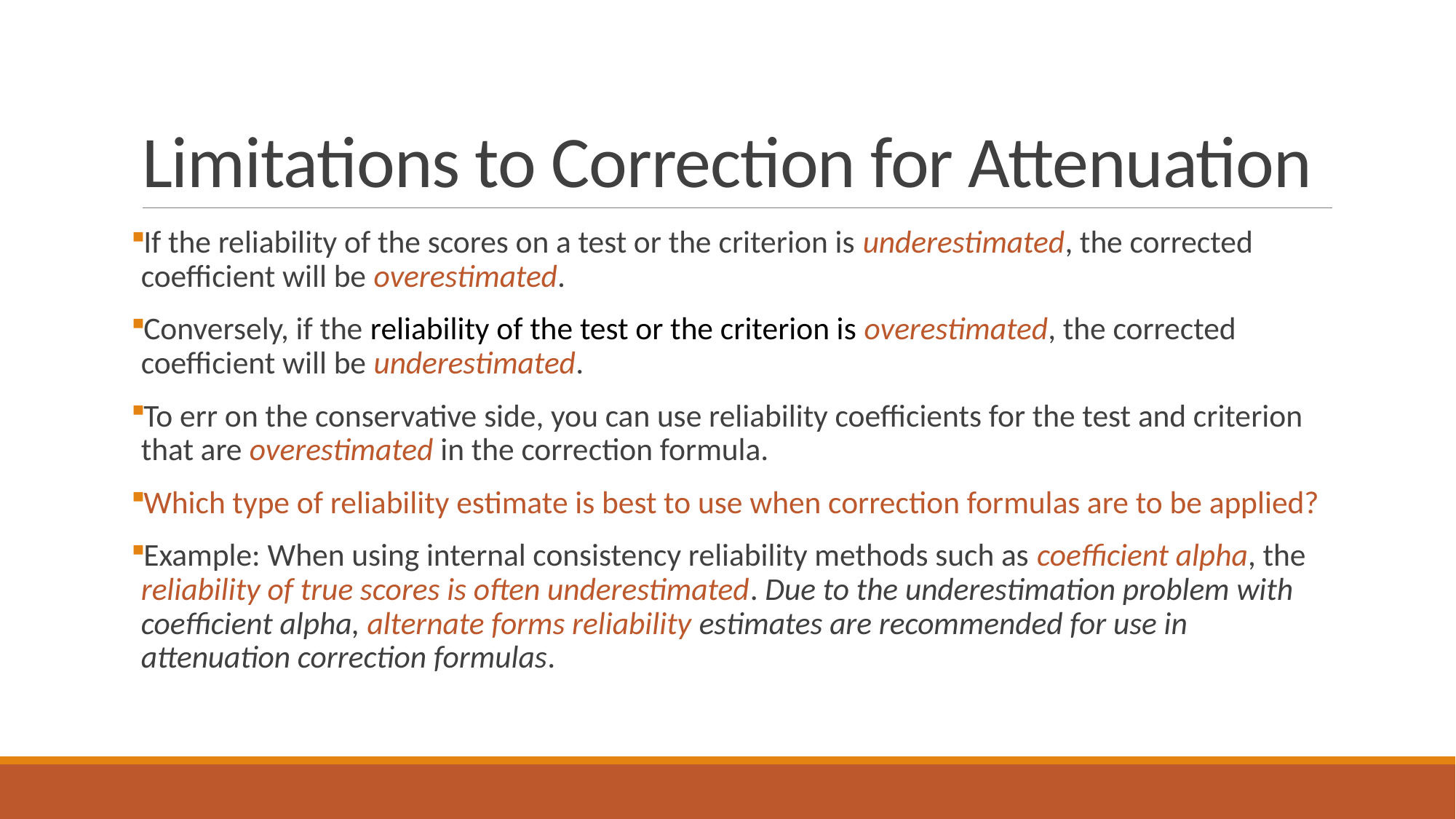

# Limitations to Correction for Attenuation
If the reliability of the scores on a test or the criterion is underestimated, the corrected coefficient will be overestimated.
Conversely, if the reliability of the test or the criterion is overestimated, the corrected coefficient will be underestimated.
To err on the conservative side, you can use reliability coefficients for the test and criterion that are overestimated in the correction formula.
Which type of reliability estimate is best to use when correction formulas are to be applied?
Example: When using internal consistency reliability methods such as coefficient alpha, the reliability of true scores is often underestimated. Due to the underestimation problem with coefficient alpha, alternate forms reliability estimates are recommended for use in attenuation correction formulas.